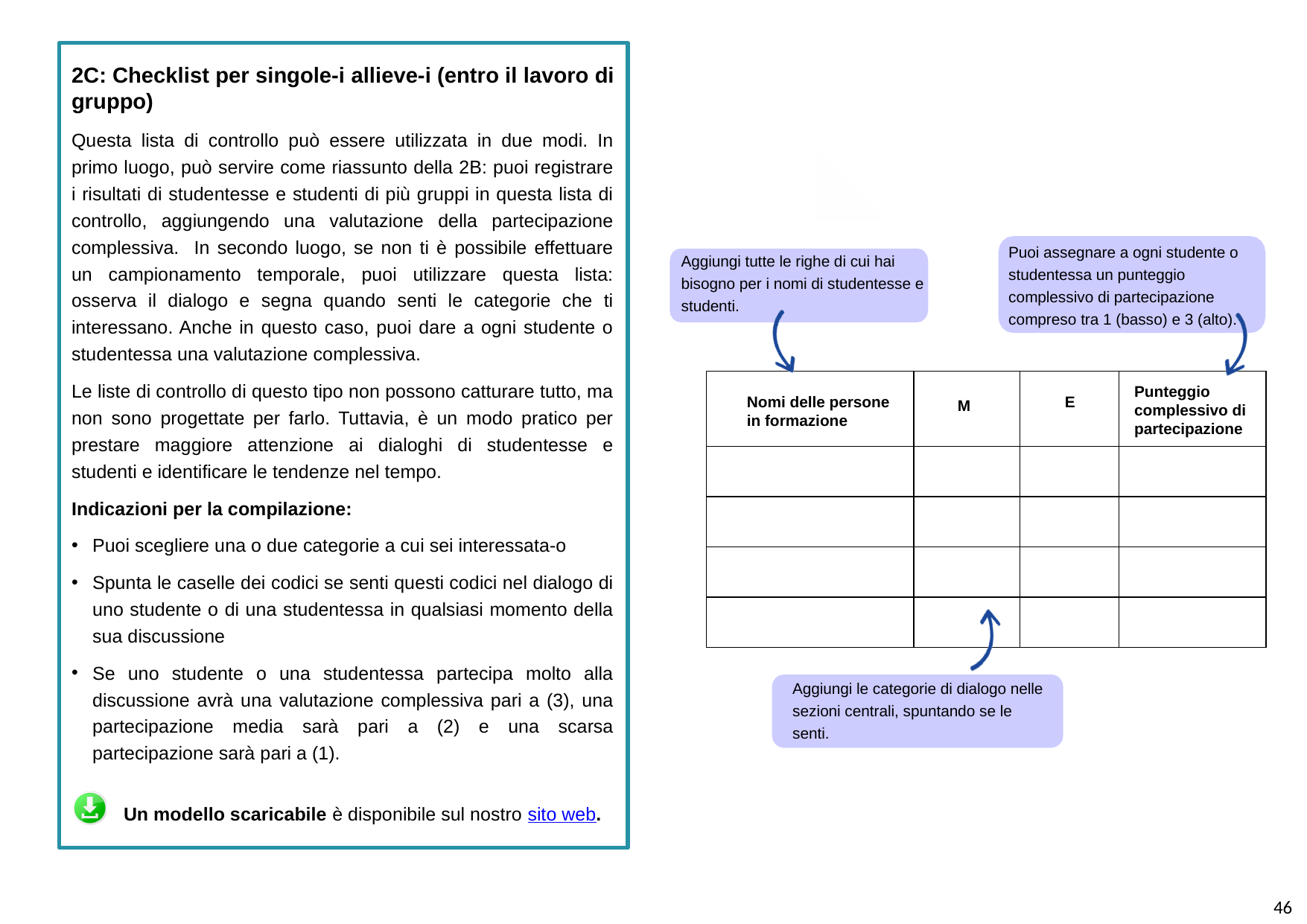

2C: Checklist per singole-i allieve-i (entro il lavoro di gruppo)
Questa lista di controllo può essere utilizzata in due modi. In primo luogo, può servire come riassunto della 2B: puoi registrare i risultati di studentesse e studenti di più gruppi in questa lista di controllo, aggiungendo una valutazione della partecipazione complessiva.  In secondo luogo, se non ti è possibile effettuare un campionamento temporale, puoi utilizzare questa lista: osserva il dialogo e segna quando senti le categorie che ti interessano. Anche in questo caso, puoi dare a ogni studente o studentessa una valutazione complessiva.
Le liste di controllo di questo tipo non possono catturare tutto, ma non sono progettate per farlo. Tuttavia, è un modo pratico per prestare maggiore attenzione ai dialoghi di studentesse e studenti e identificare le tendenze nel tempo.
Indicazioni per la compilazione:
Puoi scegliere una o due categorie a cui sei interessata-o
Spunta le caselle dei codici se senti questi codici nel dialogo di uno studente o di una studentessa in qualsiasi momento della sua discussione
Se uno studente o una studentessa partecipa molto alla discussione avrà una valutazione complessiva pari a (3), una partecipazione media sarà pari a (2) e una scarsa partecipazione sarà pari a (1).

Puoi assegnare a ogni studente o studentessa un punteggio complessivo di partecipazione compreso tra 1 (basso) e 3 (alto).
Aggiungi tutte le righe di cui hai bisogno per i nomi di studentesse e studenti.

Punteggio complessivo di partecipazione
Nomi delle persone in formazione
E
M

Aggiungi le categorie di dialogo nelle sezioni centrali, spuntando se le senti.

Un modello scaricabile è disponibile sul nostro sito web.
46